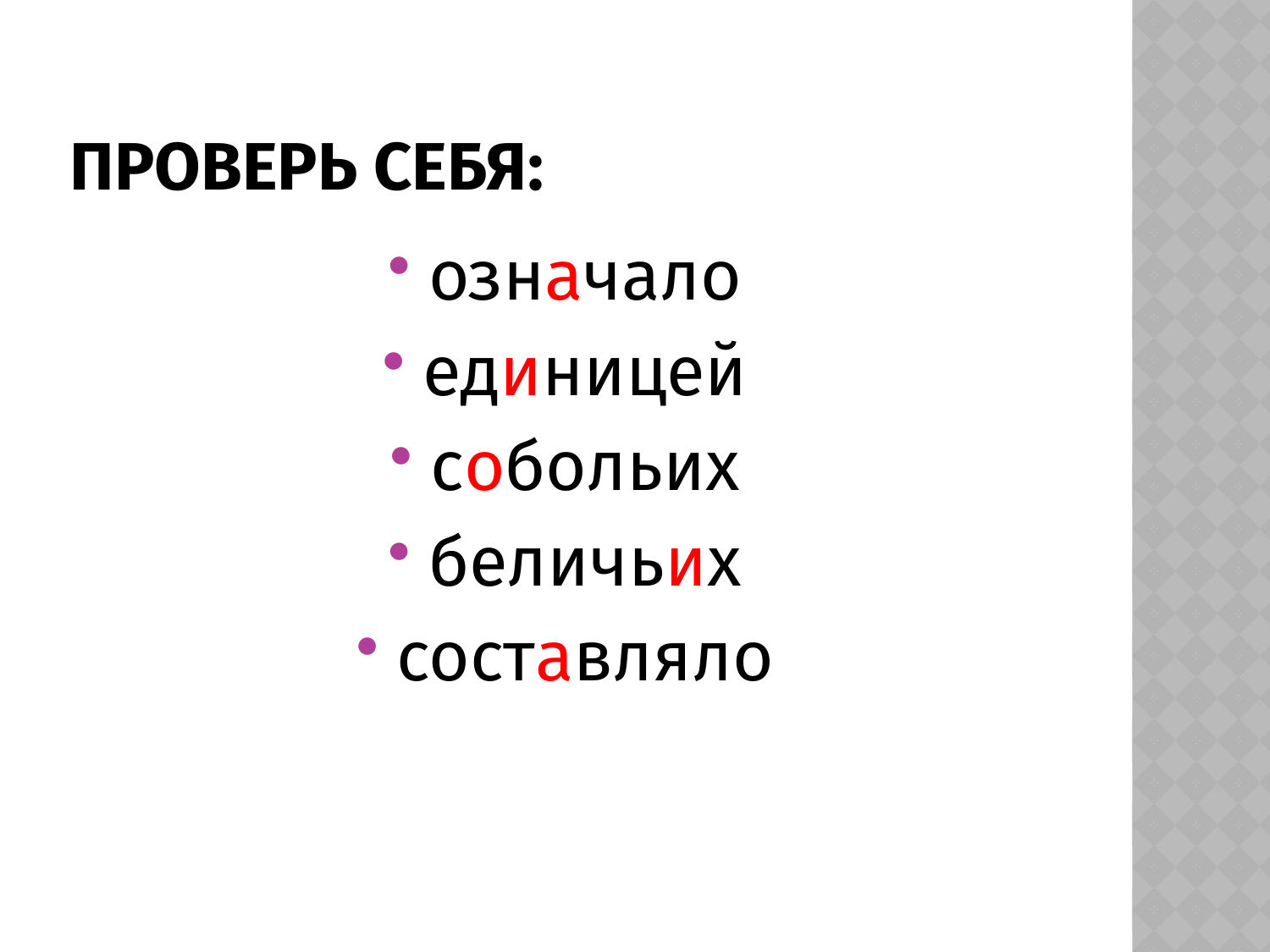

# Проверь себя:
означало
единицей
собольих
беличьих
составляло